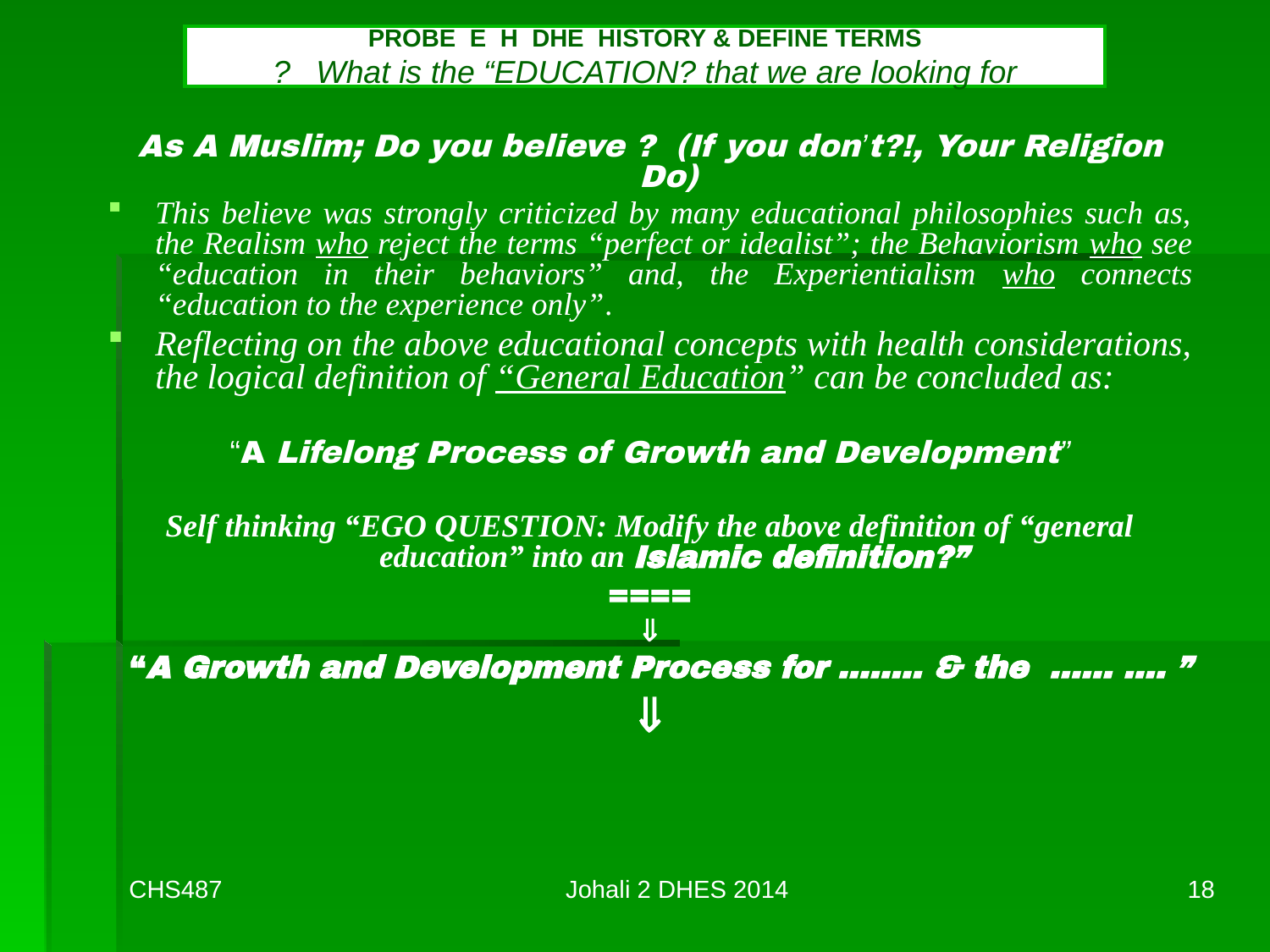

# PROBE  E  H  DHE  HISTORY & DEFINE TERMS What is the “EDUCATION? that we are looking for ?
As A Muslim; Do you believe ?  (If you don’t?!, Your Religion Do)
This believe was strongly criticized by many educational philosophies such as, the Realism who reject the terms “perfect or idealist”; the Behaviorism who see “education in their behaviors” and, the Experientialism who connects “education to the experience only”.
Reflecting on the above educational concepts with health considerations, the logical definition of “General Education” can be concluded as:

“A Lifelong Process of Growth and Development”

Self thinking “EGO QUESTION: Modify the above definition of “general education” into an Islamic definition?”
====
⇓
“A Growth and Development Process for …….. & the  …… …. ”
⇓

CHS487
Johali 2 DHES 2014
18